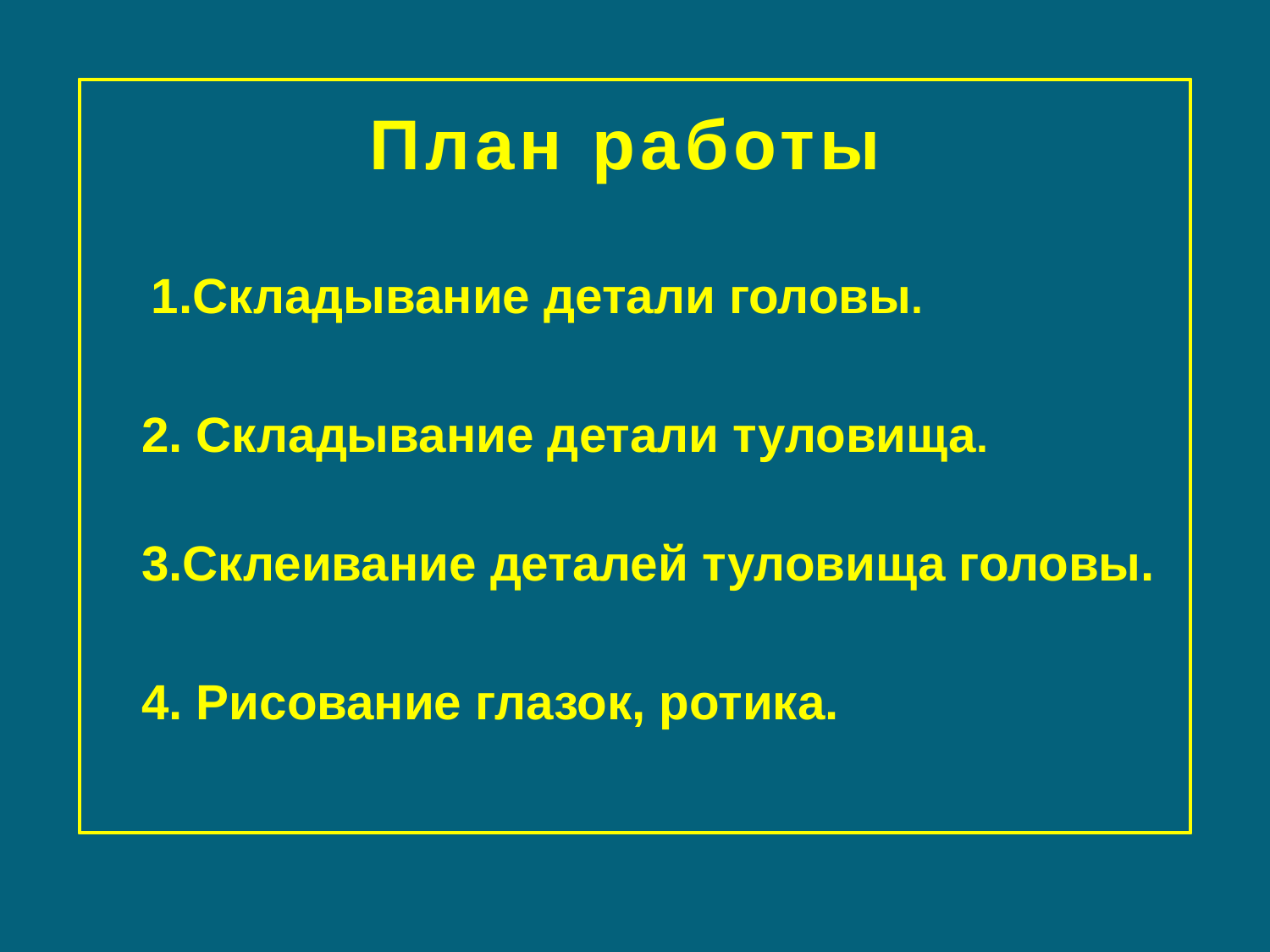

План работы
1.Складывание детали головы.

2. Складывание детали туловища.

3.Склеивание деталей туловища головы.

4. Рисование глазок, ротика.